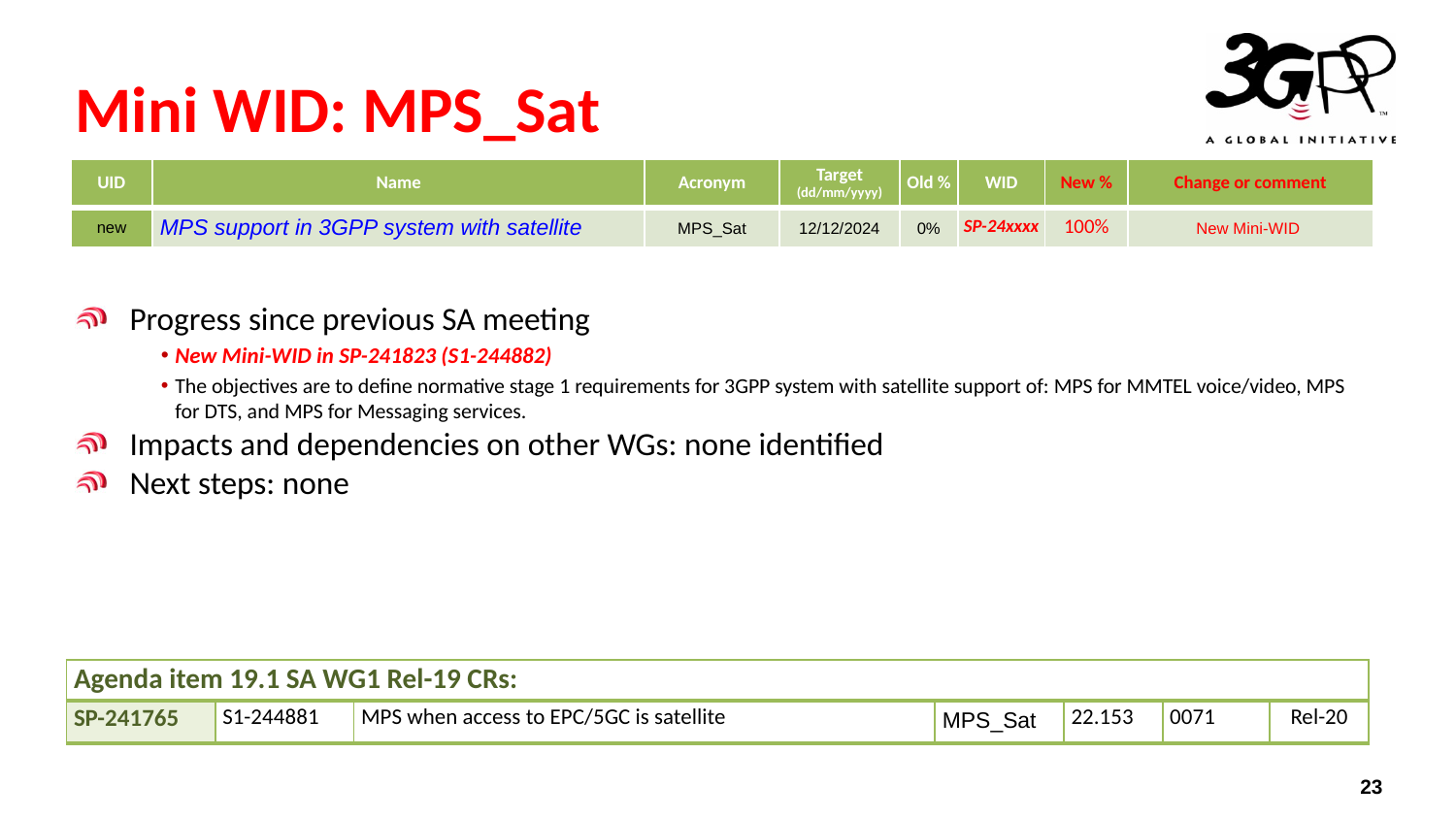

# Mini WID: MPS_Sat
| UID | Name | Acronym | Target (dd/mm/yyyy) | Old % | WID | New % | Change or comment |
| --- | --- | --- | --- | --- | --- | --- | --- |
| new | MPS support in 3GPP system with satellite | MPS\_Sat | 12/12/2024 | 0% | SP-24xxxx | 100% | New Mini-WID |

Progress since previous SA meeting
New Mini-WID in SP-241823 (S1-244882)
The objectives are to define normative stage 1 requirements for 3GPP system with satellite support of: MPS for MMTEL voice/video, MPS for DTS, and MPS for Messaging services.
Impacts and dependencies on other WGs: none identified
Next steps: none
| Agenda item 19.1 SA WG1 Rel-19 CRs: |  |  |  |  |  |  |
| --- | --- | --- | --- | --- | --- | --- |
| SP-241765 | S1-244881 | MPS when access to EPC/5GC is satellite | MPS\_Sat | 22.153 | 0071 | Rel-20 |